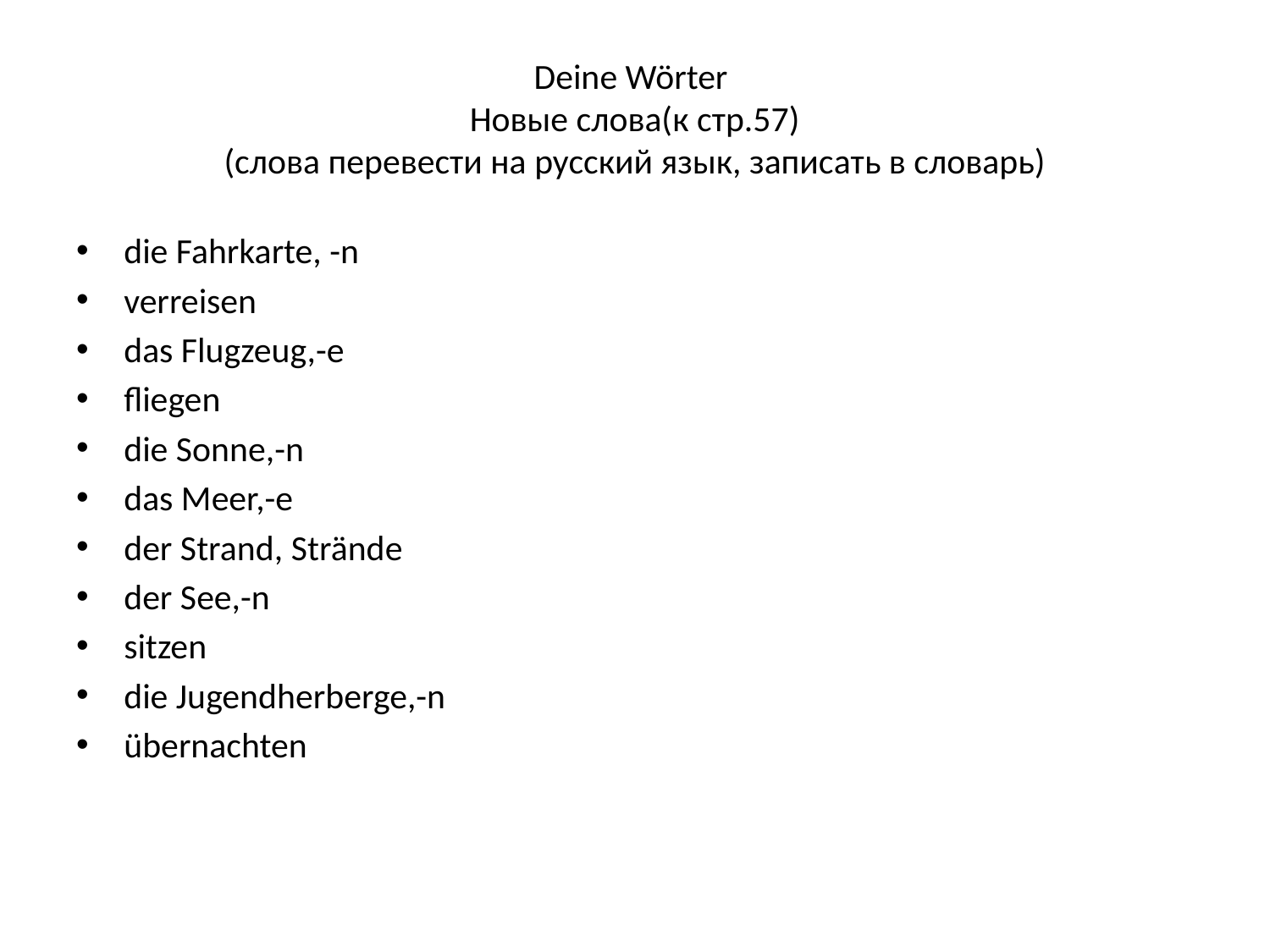

# Deine Wörter Новые слова(к стр.57) (слова перевести на русский язык, записать в словарь)
die Fahrkarte, -n
verreisen
das Flugzeug,-e
fliegen
die Sonne,-n
das Meer,-e
der Strand, Strände
der See,-n
sitzen
die Jugendherberge,-n
übernachten